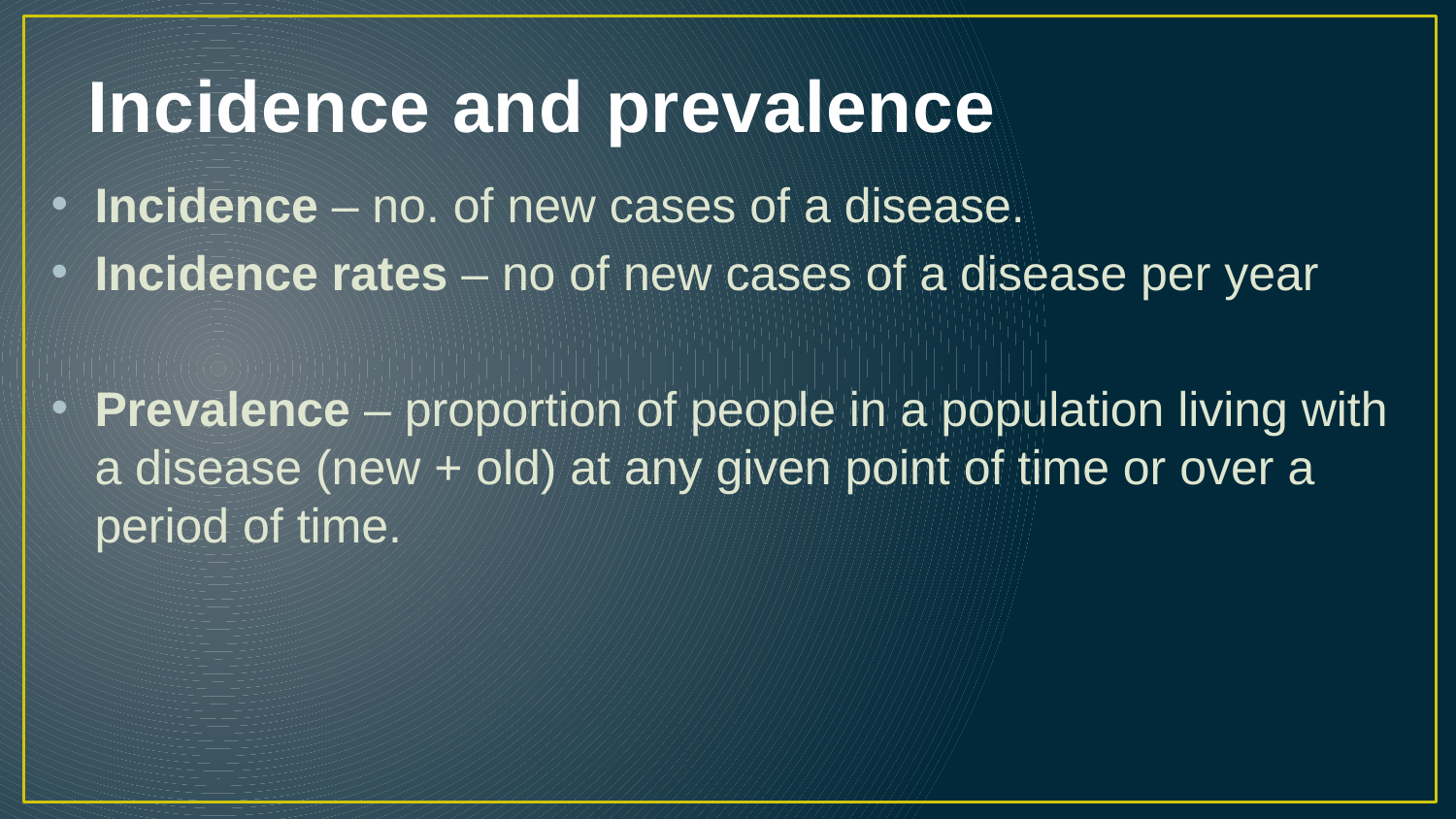

# Incidence and prevalence
Incidence – no. of new cases of a disease.
Incidence rates – no of new cases of a disease per year

Prevalence – proportion of people in a population living with a disease (new + old) at any given point of time or over a period of time.